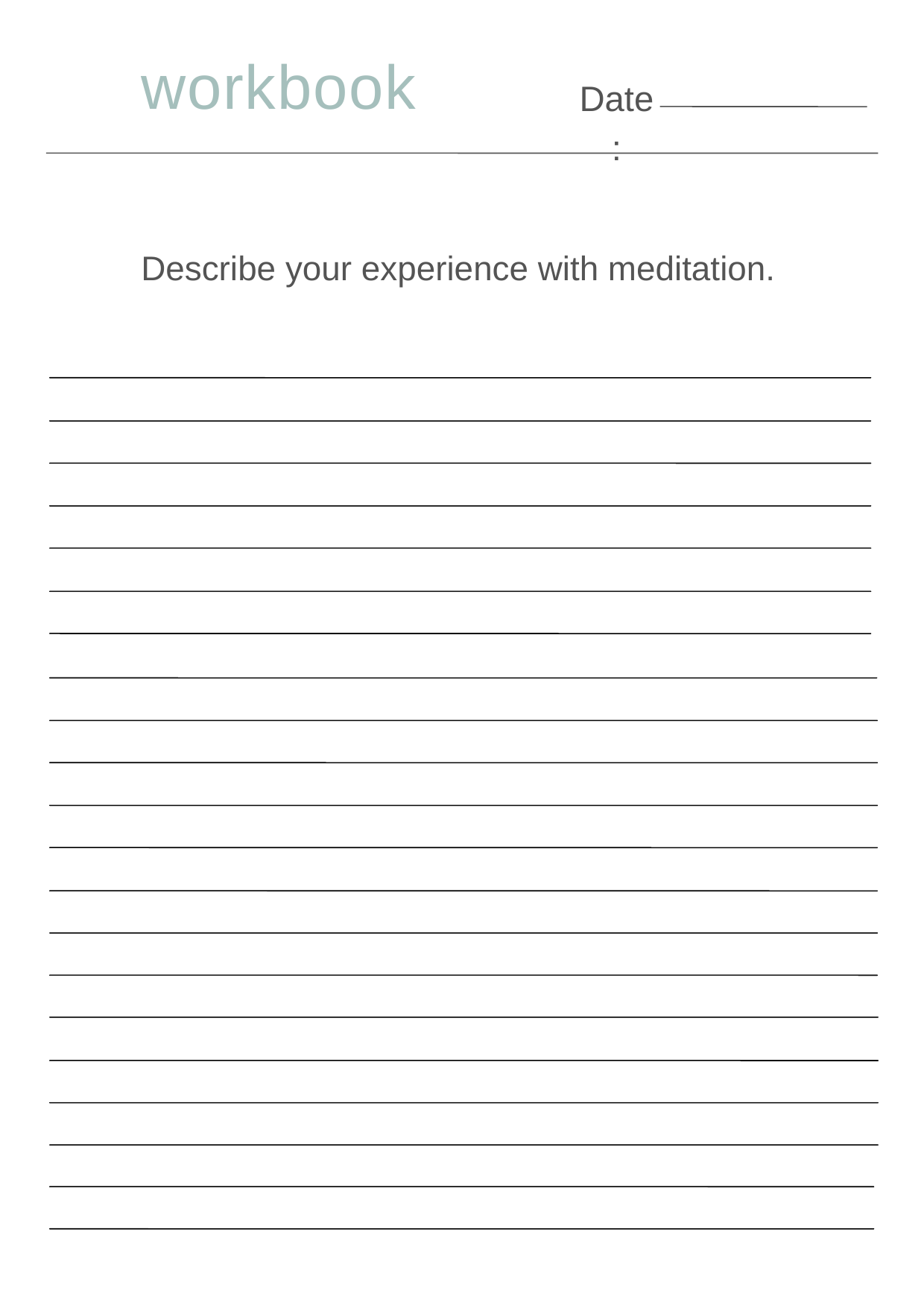

workbook
Date:

Describe your experience with meditation.